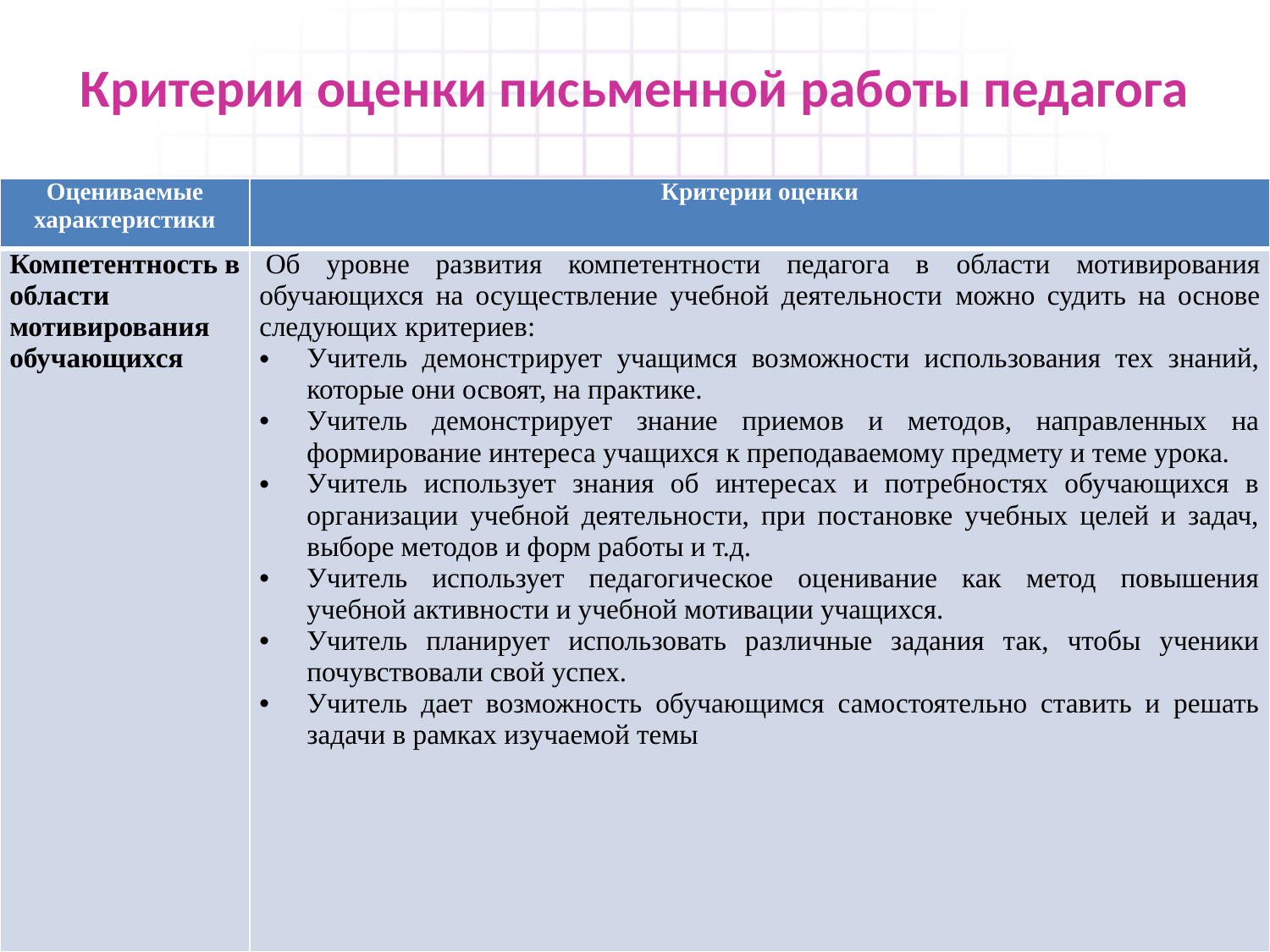

# Критерии оценки письменной работы педагога
| Оцениваемые характеристики | Критерии оценки |
| --- | --- |
| Компетентность в области мотивирования обучающихся | Об уровне развития компетентности педагога в области мотивирования обучающихся на осуществление учебной деятельности можно судить на основе следующих критериев: Учитель демонстрирует учащимся возможности использования тех знаний, которые они освоят, на практике. Учитель демонстрирует знание приемов и методов, направленных на формирование интереса учащихся к преподаваемому предмету и теме урока. Учитель использует знания об интересах и потребностях обучающихся в организации учебной деятельности, при постановке учебных целей и задач, выборе методов и форм работы и т.д. Учитель использует педагогическое оценивание как метод повышения учебной активности и учебной мотивации учащихся. Учитель планирует использовать различные задания так, чтобы ученики почувствовали свой успех. Учитель дает возможность обучающимся самостоятельно ставить и решать задачи в рамках изучаемой темы |